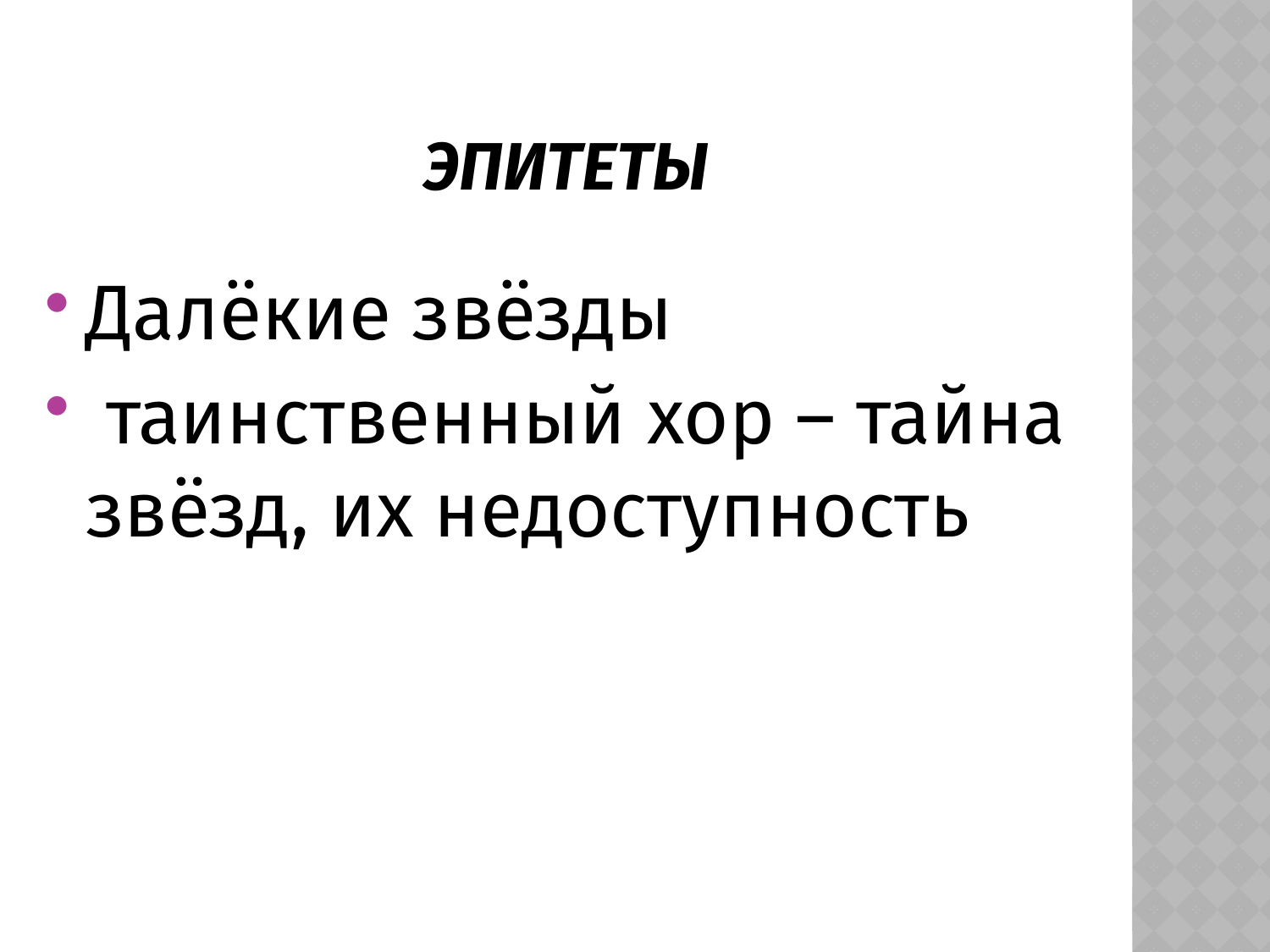

# Эпитеты
Далёкие звёзды
 таинственный хор – тайна звёзд, их недоступность